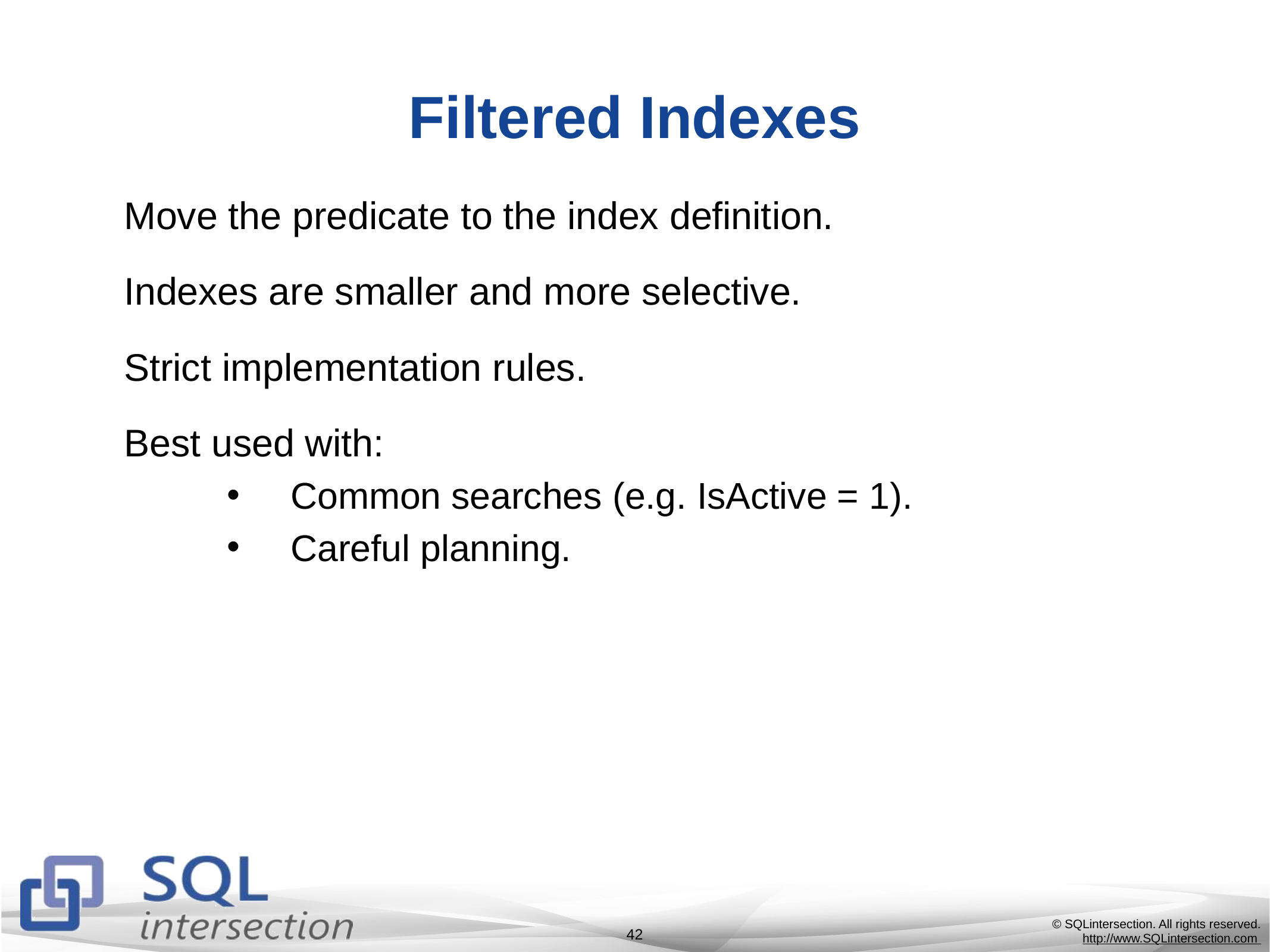

# Filtered Indexes
Move the predicate to the index definition.
Indexes are smaller and more selective.
Strict implementation rules.
Best used with:
Common searches (e.g. IsActive = 1).
Careful planning.